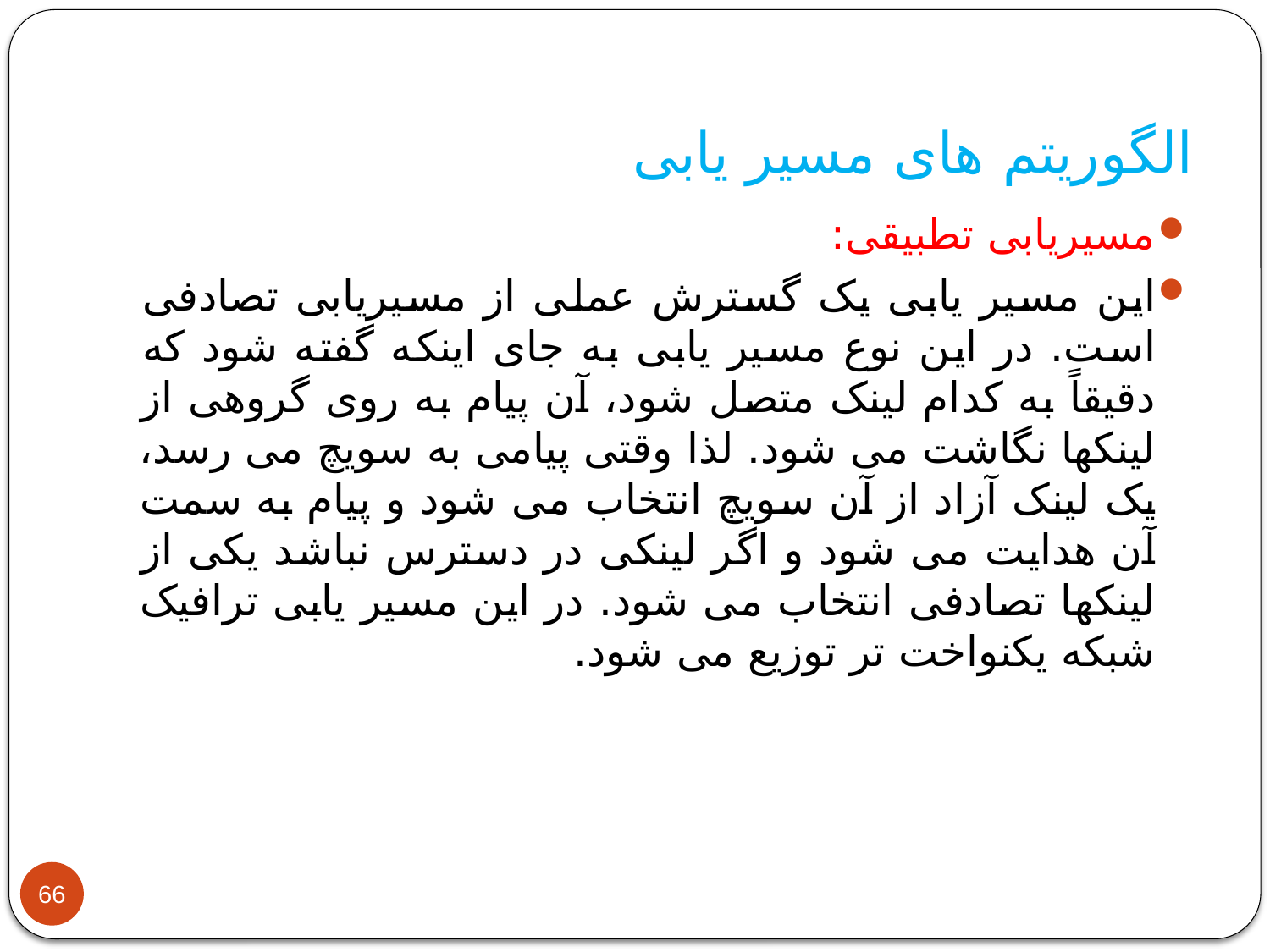

# الگوریتم های مسیر یابی
مسیریابی تطبیقی:
این مسیر یابی یک گسترش عملی از مسیریابی تصادفی است. در این نوع مسیر یابی به جای اینکه گفته شود که دقیقاً به کدام لینک متصل شود، آن پیام به روی گروهی از لینکها نگاشت می شود. لذا وقتی پیامی به سویچ می رسد، یک لینک آزاد از آن سویچ انتخاب می شود و پیام به سمت آن هدایت می شود و اگر لینکی در دسترس نباشد یکی از لینکها تصادفی انتخاب می شود. در این مسیر یابی ترافیک شبکه یکنواخت تر توزیع می شود.
66